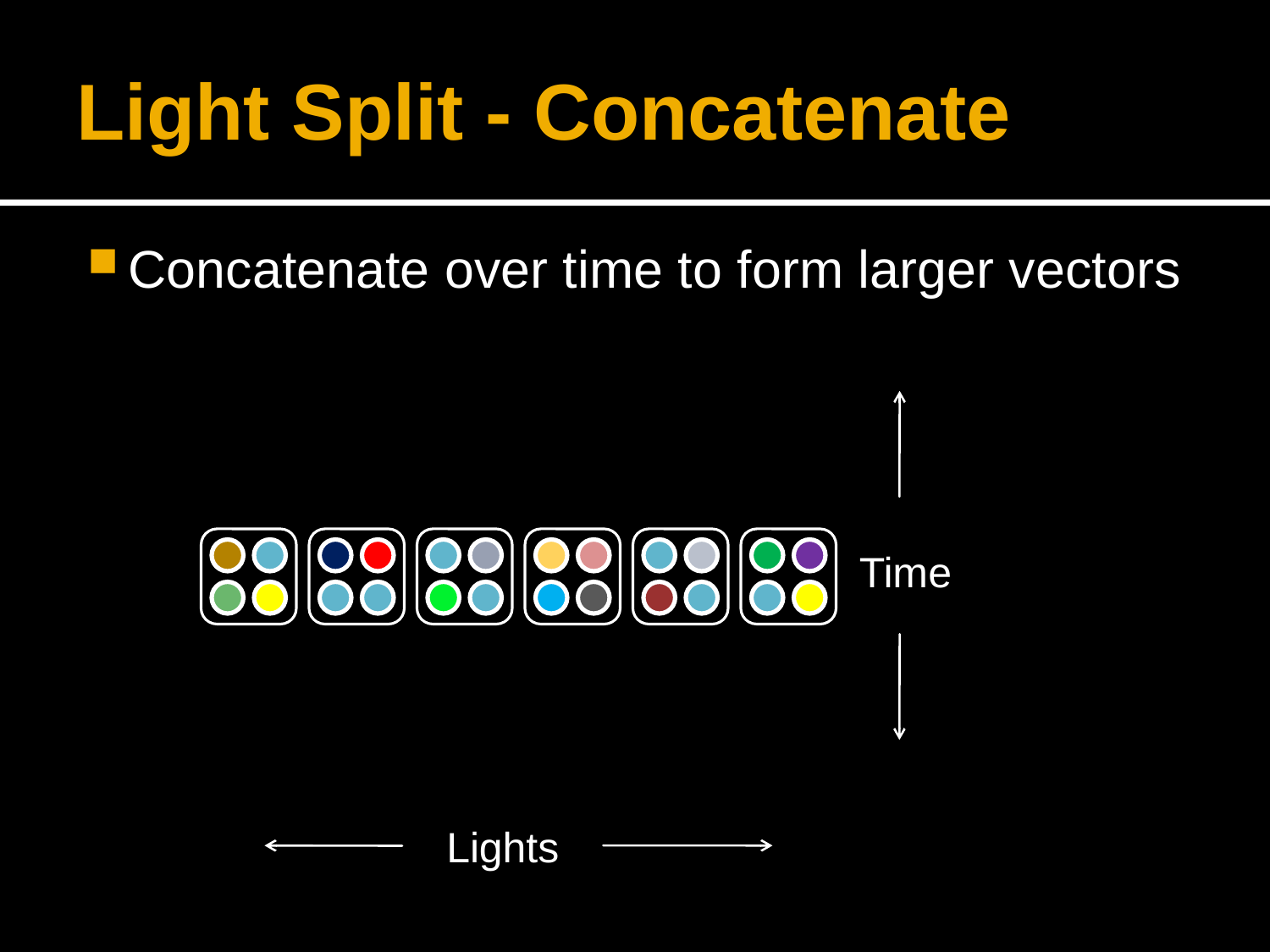

# Light Split - Concatenate
Concatenate over time to form larger vectors

Time
Lights